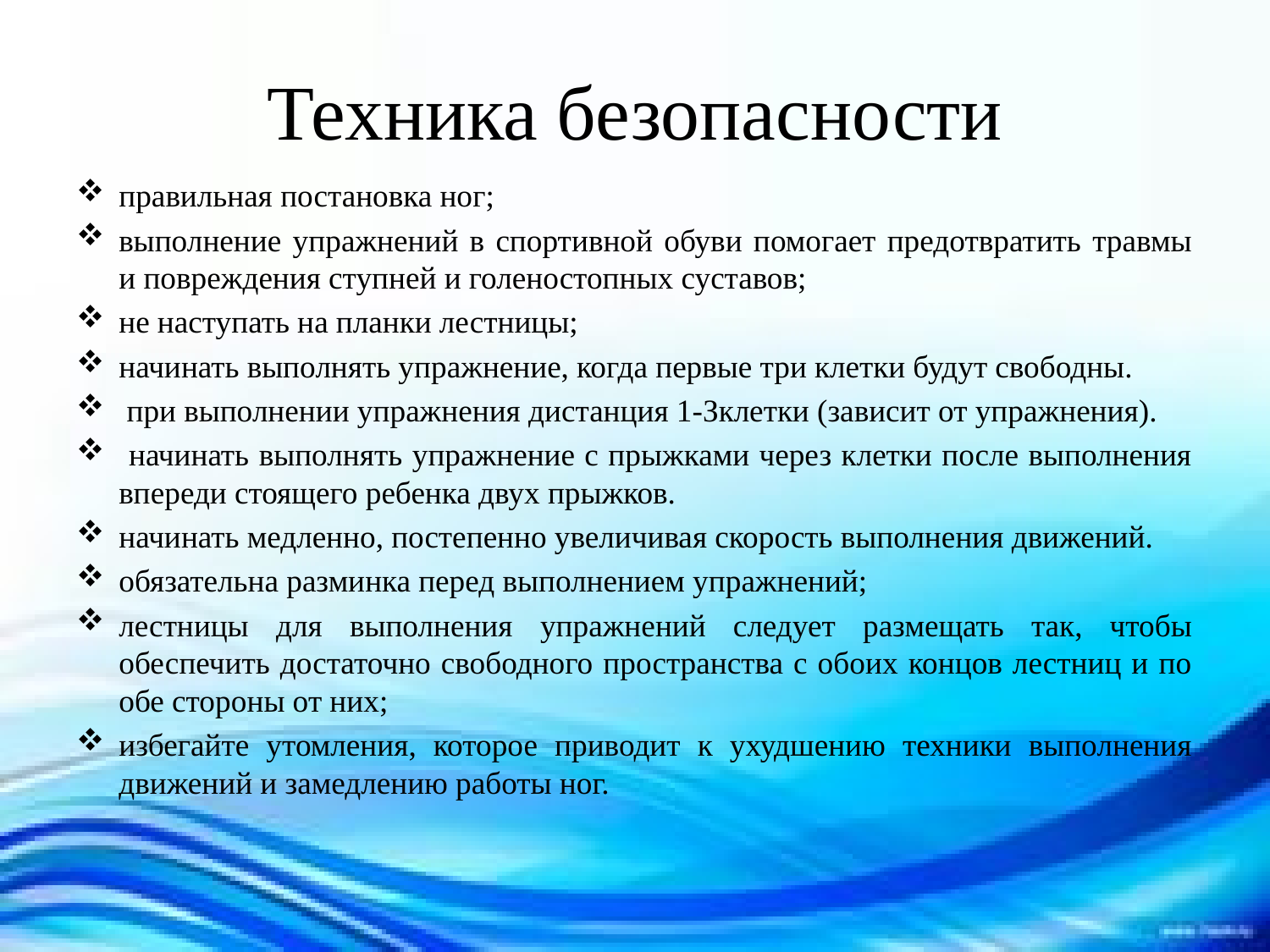

# Техника безопасности
правильная постановка ног;
выполнение упражнений в спортивной обуви помогает предотвратить травмы и повреждения ступней и голеностопных суставов;
не наступать на планки лестницы;
начинать выполнять упражнение, когда первые три клетки будут свободны.
 при выполнении упражнения дистанция 1-Зклетки (зависит от упражнения).
 начинать выполнять упражнение с прыжками через клетки после выполнения впереди стоящего ребенка двух прыжков.
начинать медленно, постепенно увеличивая скорость выполнения движений.
обязательна разминка перед выполнением упражнений;
лестницы для выполнения упражнений следует размещать так, чтобы обеспечить достаточно свободного пространства с обоих концов лестниц и по обе стороны от них;
избегайте утомления, которое приводит к ухудшению техники выполнения движений и замедлению работы ног.